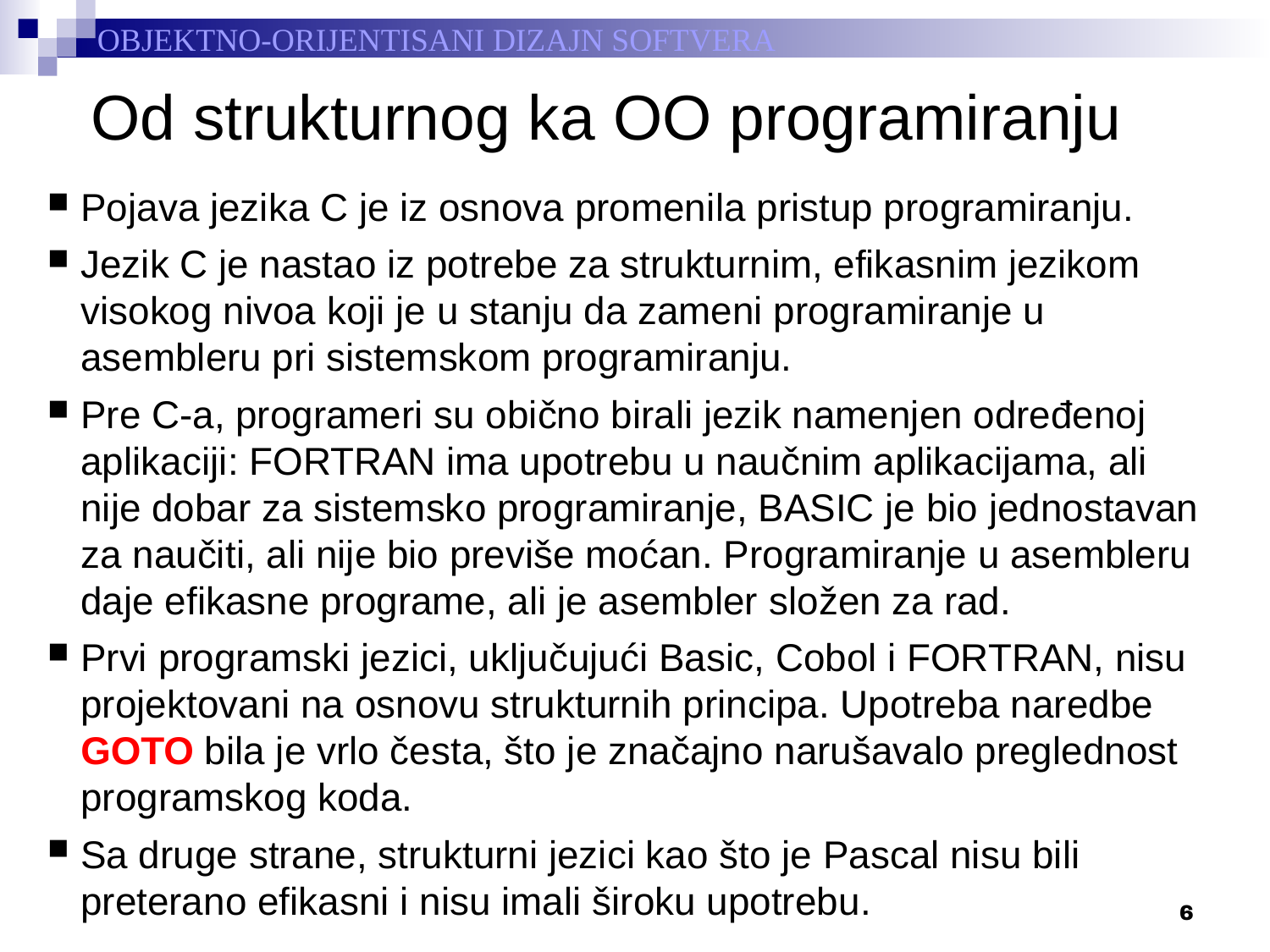

# Od strukturnog ka OO programiranju
Pojava jezika C je iz osnova promenila pristup programiranju.
Jezik C je nastao iz potrebe za strukturnim, efikasnim jezikom visokog nivoa koji je u stanju da zameni programiranje u asembleru pri sistemskom programiranju.
Pre C-a, programeri su obično birali jezik namenjen određenoj aplikaciji: FORTRAN ima upotrebu u naučnim aplikacijama, ali nije dobar za sistemsko programiranje, BASIC je bio jednostavan za naučiti, ali nije bio previše moćan. Programiranje u asembleru daje efikasne programe, ali je asembler složen za rad.
Prvi programski jezici, uključujući Basic, Cobol i FORTRAN, nisu projektovani na osnovu strukturnih principa. Upotreba naredbe GOTO bila je vrlo česta, što je značajno narušavalo preglednost programskog koda.
Sa druge strane, strukturni jezici kao što je Pascal nisu bili preterano efikasni i nisu imali široku upotrebu.
6